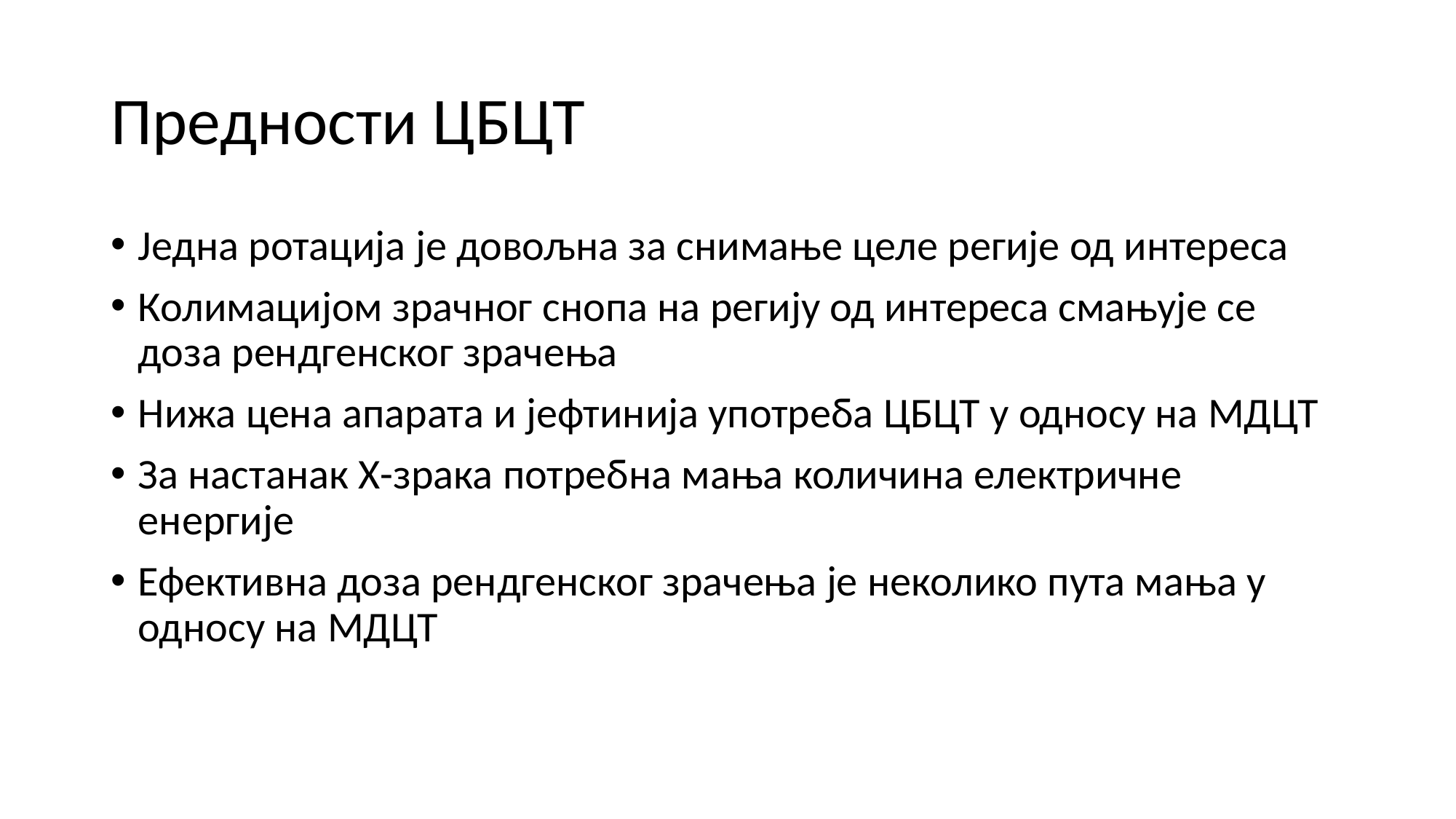

# Предности ЦБЦТ
Једна ротација је довољна за снимање целе регије од интереса
Колимацијом зрачног снопа на регију од интереса смањује се доза рендгенског зрачења
Нижа цена апарата и јефтинија употреба ЦБЦТ у односу на МДЦТ
За настанак Х-зрака потребна мања количина електричне енергије
Ефективна доза рендгенског зрачења је неколико пута мања у односу на МДЦТ